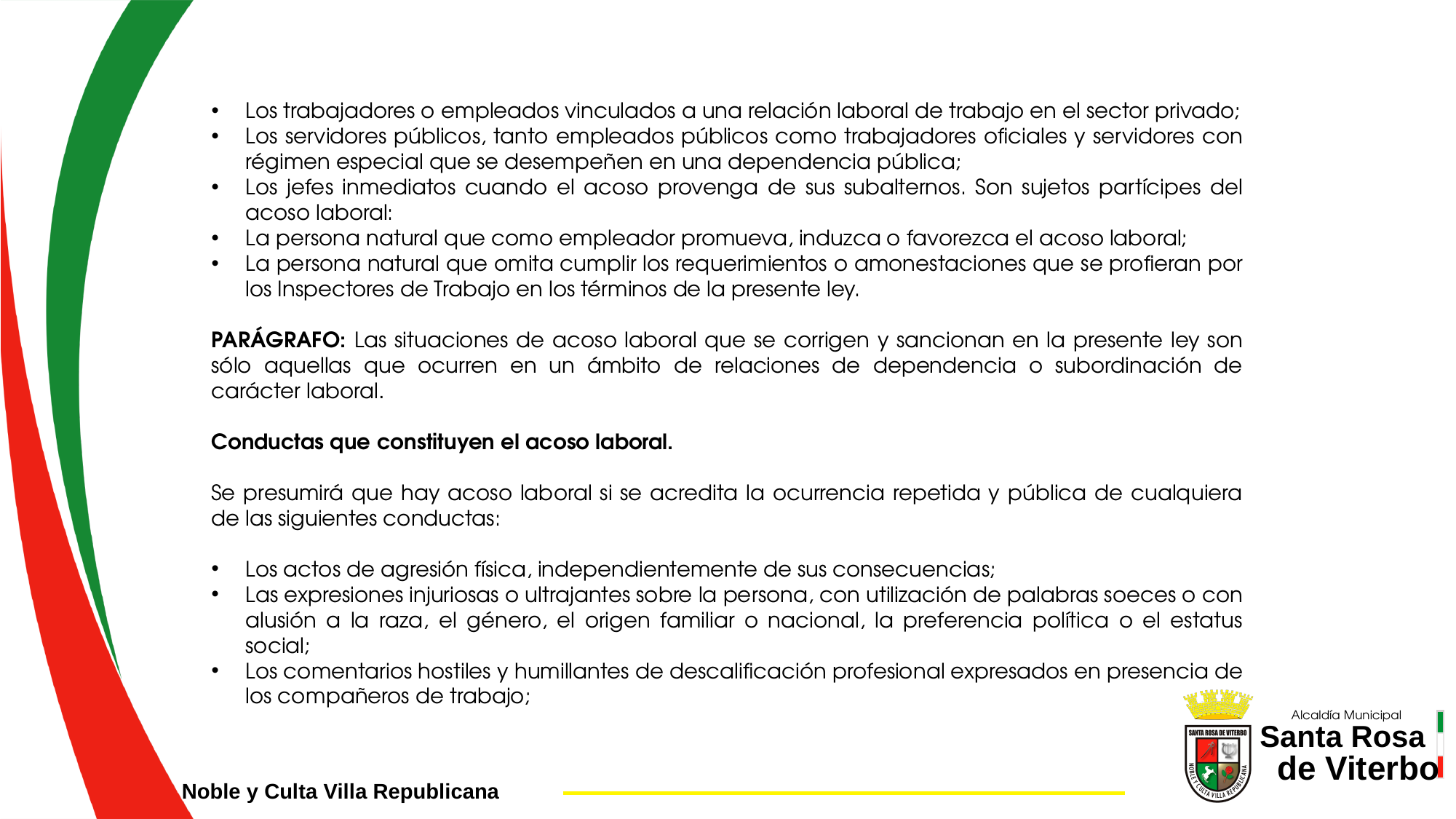

Los trabajadores o empleados vinculados a una relación laboral de trabajo en el sector privado;
Los servidores públicos, tanto empleados públicos como trabajadores oficiales y servidores con régimen especial que se desempeñen en una dependencia pública;
Los jefes inmediatos cuando el acoso provenga de sus subalternos. Son sujetos partícipes del acoso laboral:
La persona natural que como empleador promueva, induzca o favorezca el acoso laboral;
La persona natural que omita cumplir los requerimientos o amonestaciones que se profieran por los Inspectores de Trabajo en los términos de la presente ley.

PARÁGRAFO: Las situaciones de acoso laboral que se corrigen y sancionan en la presente ley son sólo aquellas que ocurren en un ámbito de relaciones de dependencia o subordinación de carácter laboral.

Conductas que constituyen el acoso laboral.

Se presumirá que hay acoso laboral si se acredita la ocurrencia repetida y pública de cualquiera de las siguientes conductas:

Los actos de agresión física, independientemente de sus consecuencias;
Las expresiones injuriosas o ultrajantes sobre la persona, con utilización de palabras soeces o con alusión a la raza, el género, el origen familiar o nacional, la preferencia política o el estatus social;
Los comentarios hostiles y humillantes de descalificación profesional expresados en presencia de los compañeros de trabajo;